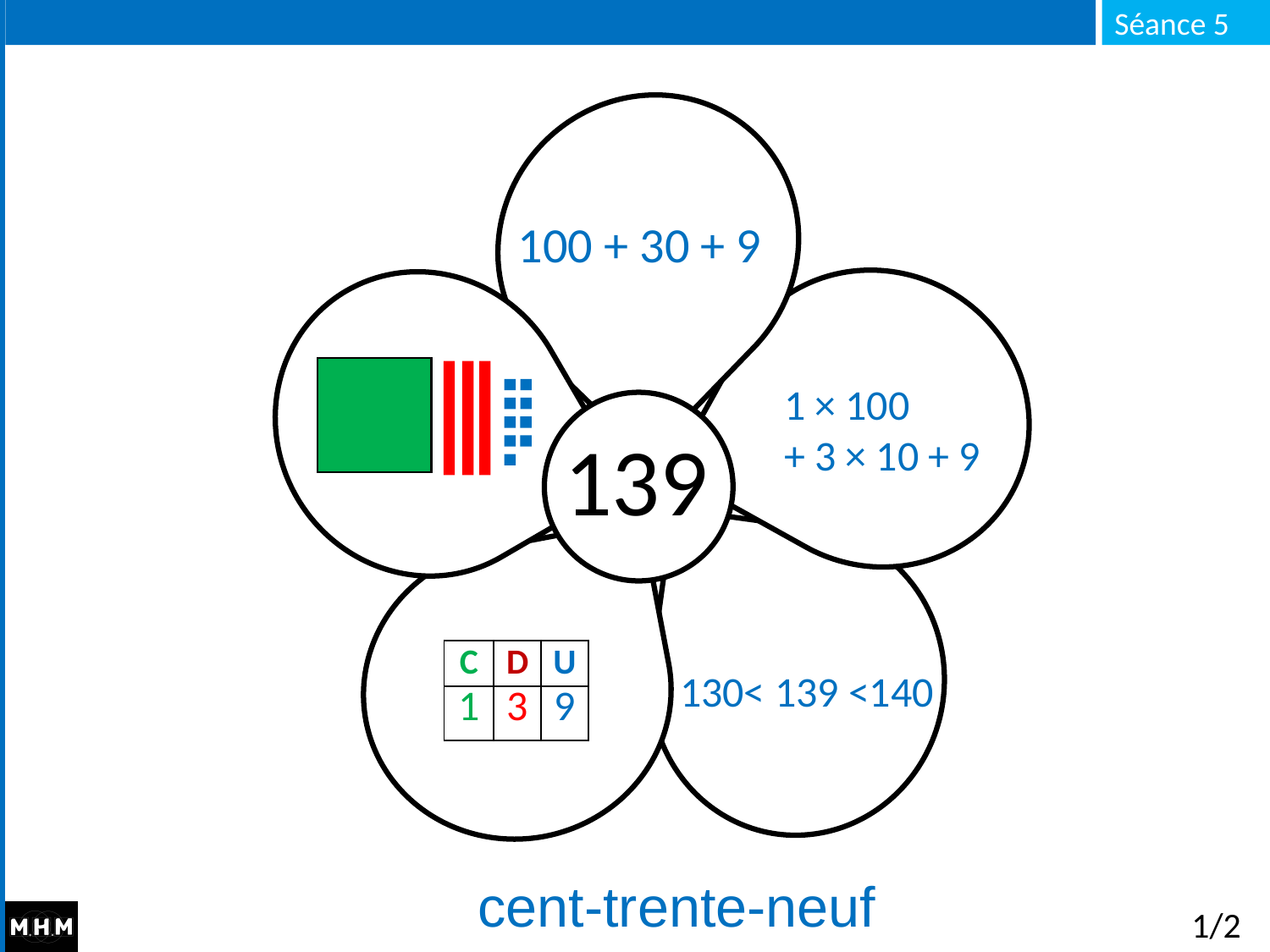

100 + 30 + 9

1 × 100
+ 3 × 10 + 9
139
| C |
| --- |
| 1 |
| D | U |
| --- | --- |
| 3 | 9 |
130< 139 <140
cent-trente-neuf
1/2